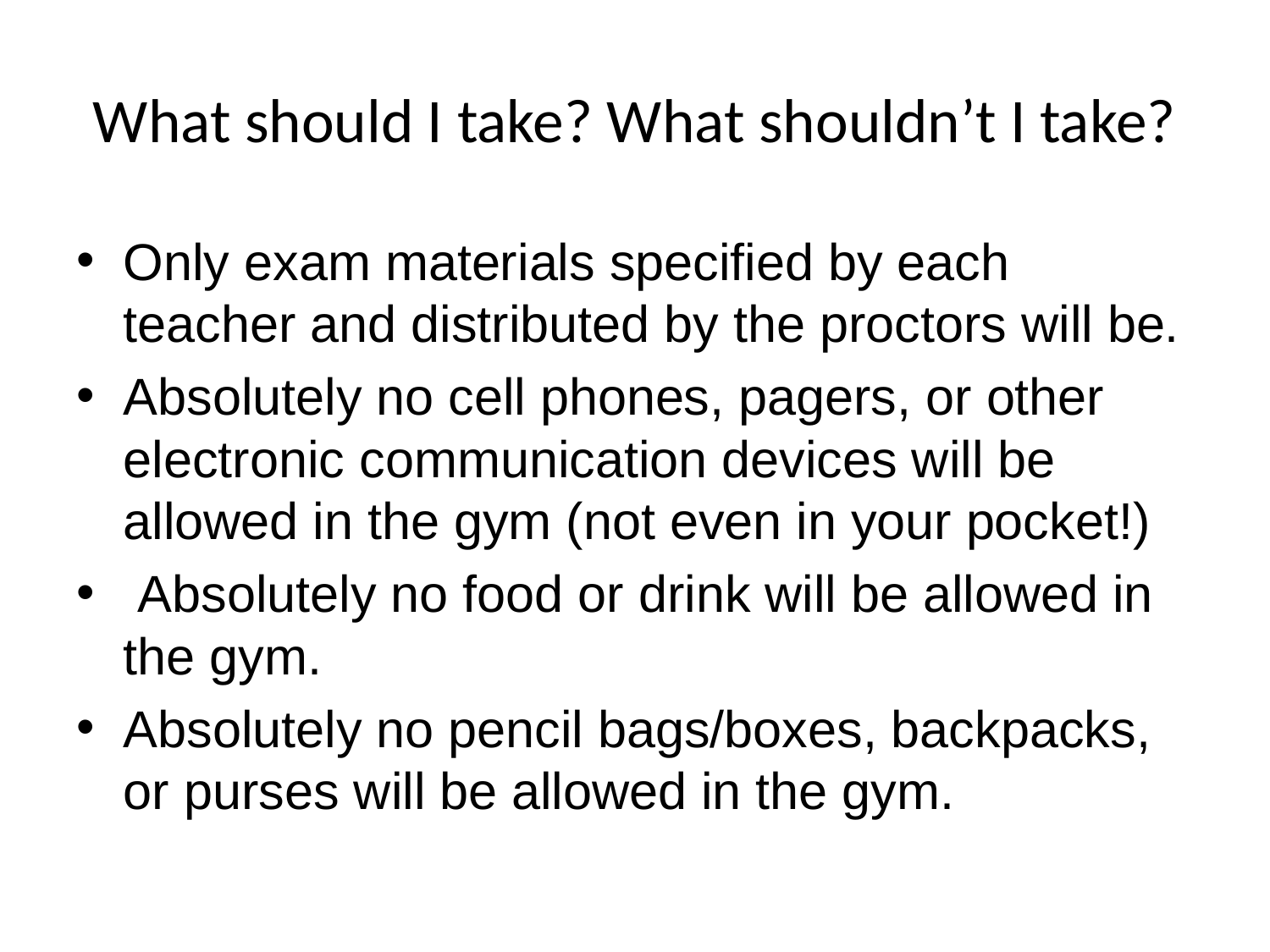

# What should I take? What shouldn’t I take?
Only exam materials specified by each teacher and distributed by the proctors will be.
Absolutely no cell phones, pagers, or other electronic communication devices will be allowed in the gym (not even in your pocket!)
 Absolutely no food or drink will be allowed in the gym.
Absolutely no pencil bags/boxes, backpacks, or purses will be allowed in the gym.